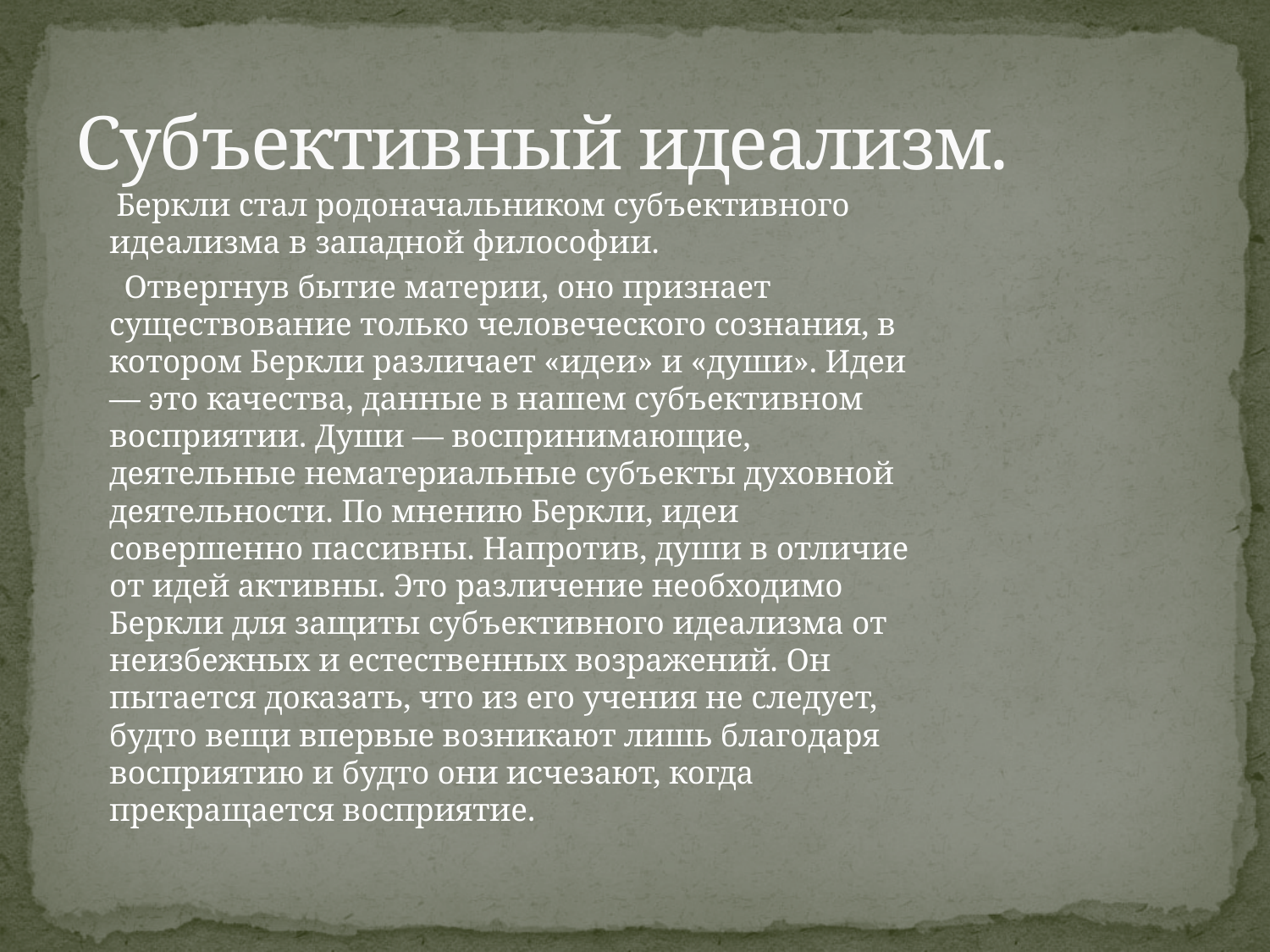

# Субъективный идеализм.
     Беркли стал родоначальником субъективного идеализма в западной философии.
      Отвергнув бытие материи, оно признает существование только человеческого сознания, в котором Беркли различает «идеи» и «души». Идеи — это качества, данные в нашем субъективном восприятии. Души — воспринимающие, деятельные нематериальные субъекты духовной деятельности. По мнению Беркли, идеи совершенно пассивны. Напротив, души в отличие от идей активны. Это различение необходимо Беркли для защиты субъективного идеализма от неизбежных и естественных возражений. Он пытается доказать, что из его учения не следует, будто вещи впервые возникают лишь благодаря восприятию и будто они исчезают, когда прекращается восприятие.